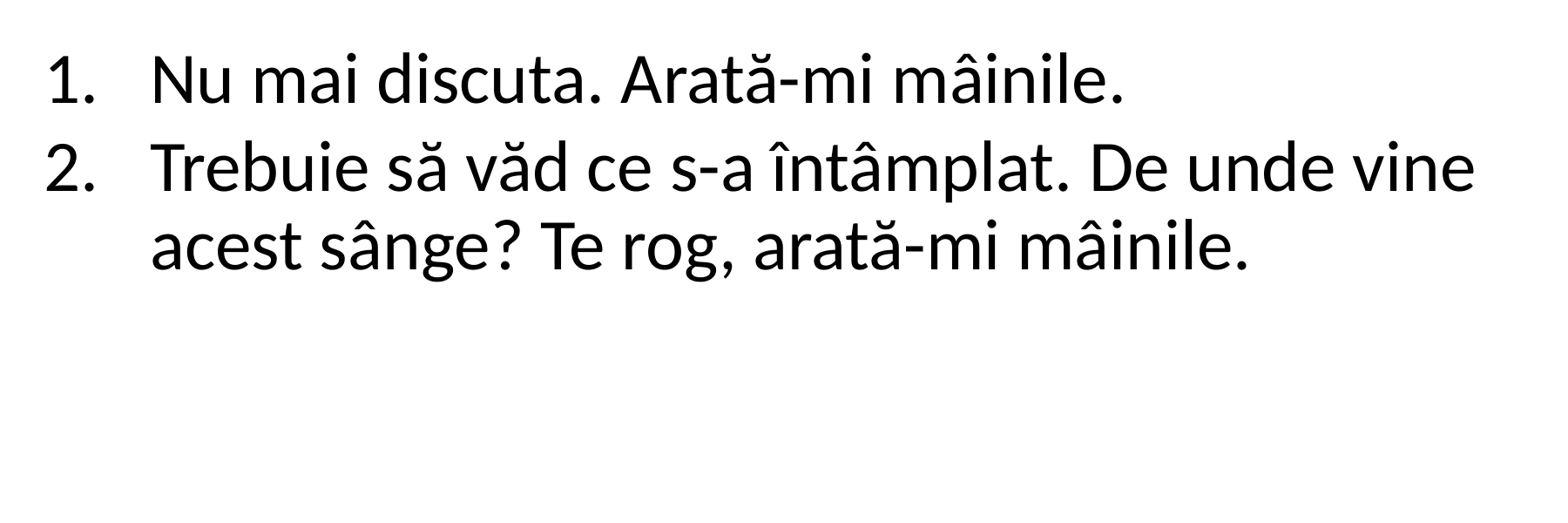

Nu mai discuta. Arată-mi mâinile.
Trebuie să văd ce s-a întâmplat. De unde vine acest sânge? Te rog, arată-mi mâinile.